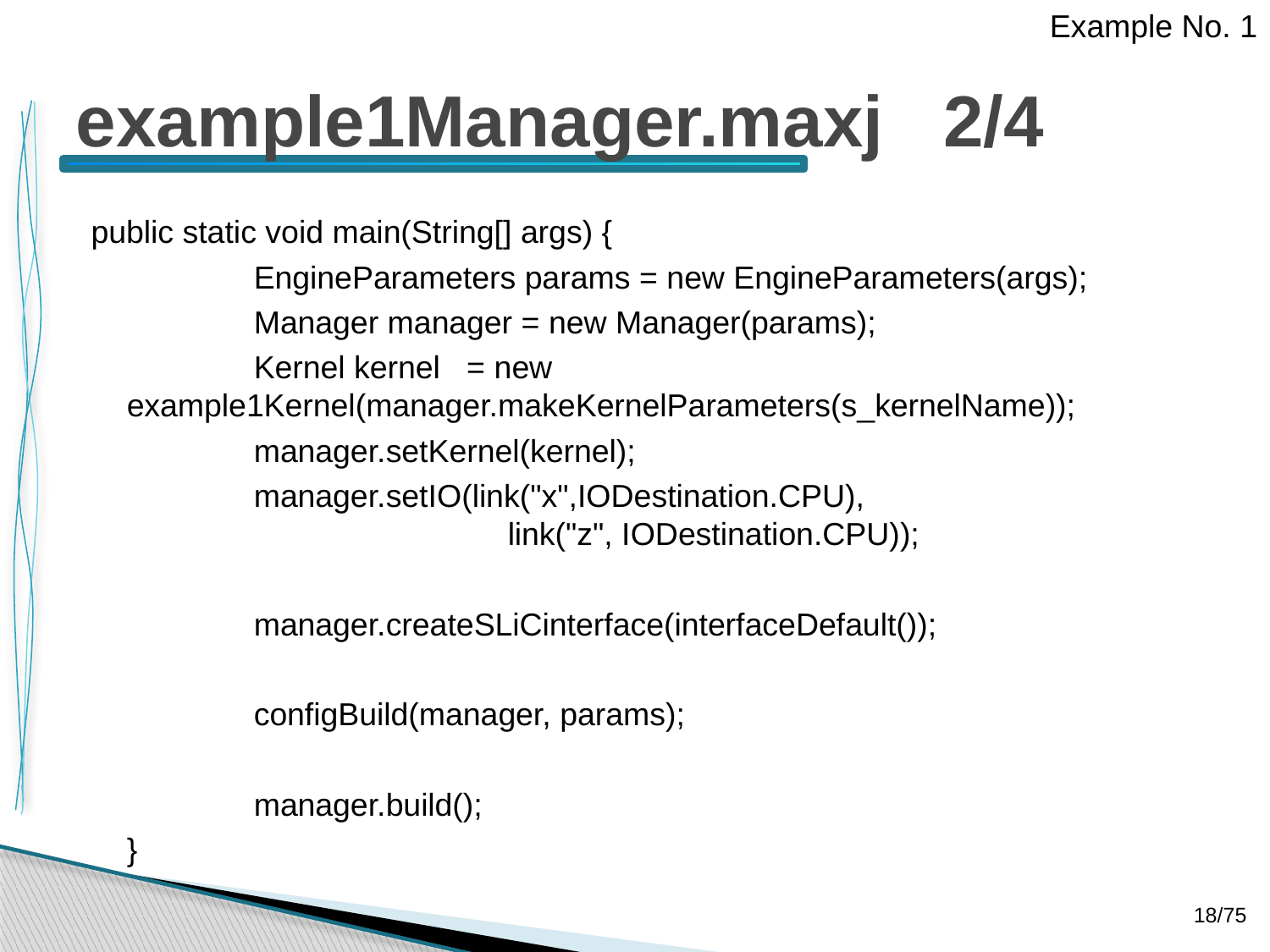

Example No. 1
# example1Manager.maxj   2/4
public static void main(String[] args) {
		EngineParameters params = new EngineParameters(args);
		Manager manager = new Manager(params);
		Kernel kernel   = new example1Kernel(manager.makeKernelParameters(s_kernelName));
		manager.setKernel(kernel);
		manager.setIO(link("x",IODestination.CPU),
			link("z", IODestination.CPU));

		manager.createSLiCinterface(interfaceDefault());

		configBuild(manager, params);

		manager.build();
	}